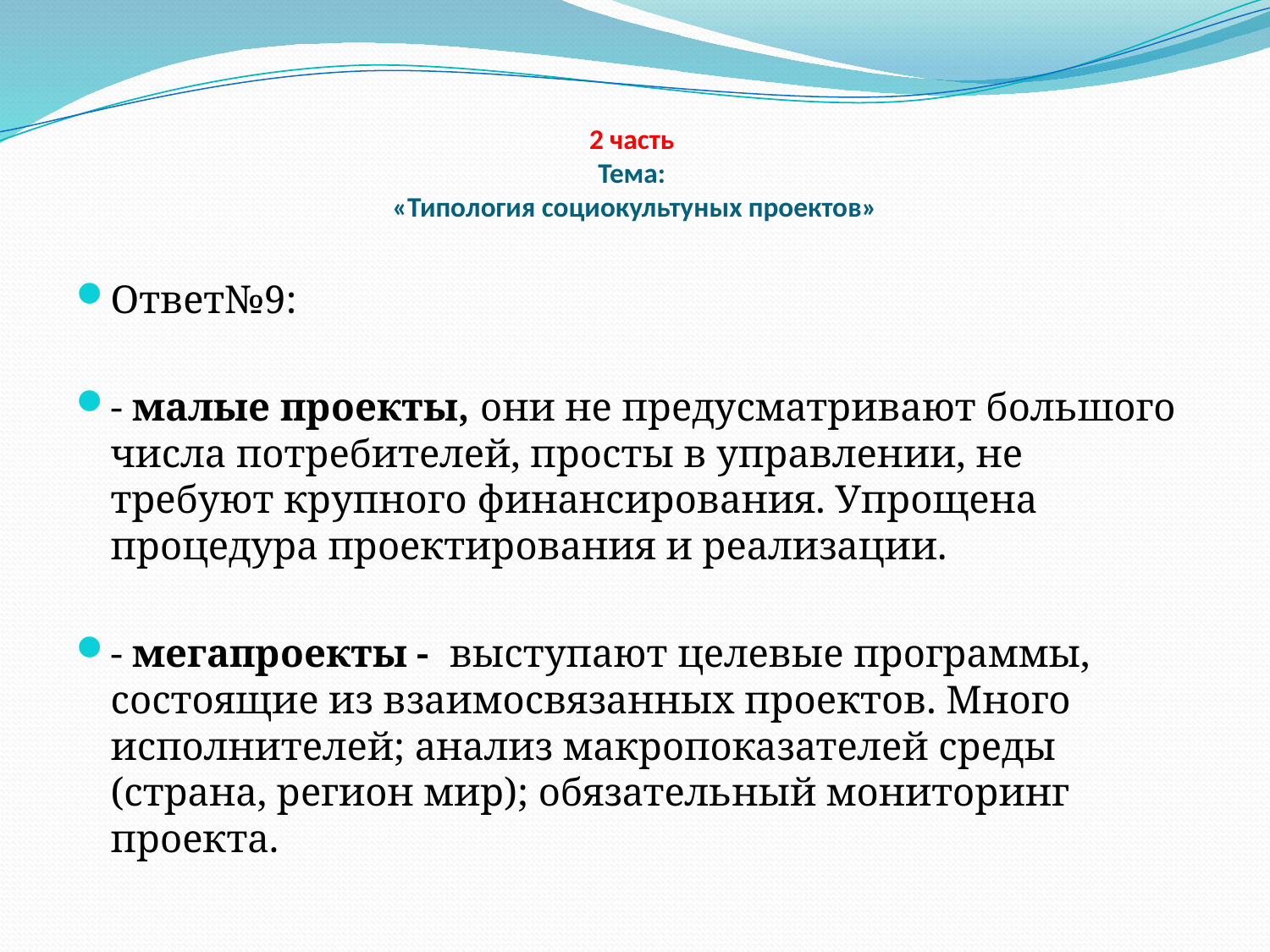

# 2 часть Тема: «Типология социокультуных проектов»
Ответ№9:

- малые проекты, они не предусматривают большого числа потребителей, просты в управлении, не требуют крупного финансирования. Упрощена процедура проектирования и реализации.

- мегапроекты -  выступают целевые программы, состоящие из взаимосвязанных проектов. Много исполнителей; анализ макропоказателей среды (страна, регион мир); обязательный мониторинг проекта.